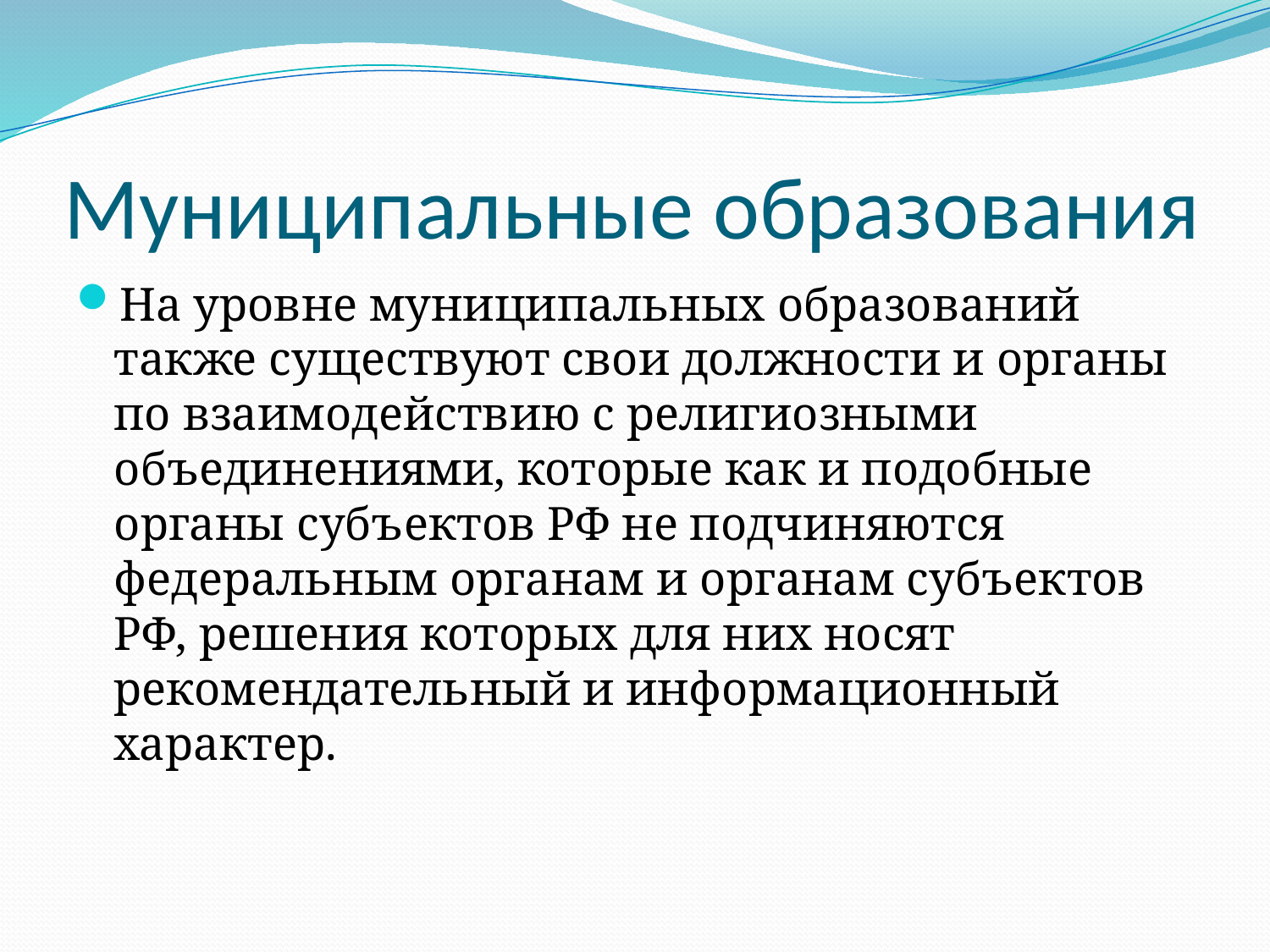

# Муниципальные образования
На уровне муниципальных образований также существуют свои должности и органы по взаимодействию с религиозными объединениями, которые как и подобные органы субъектов РФ не подчиняются федеральным органам и органам субъектов РФ, решения которых для них носят рекомендательный и информационный характер.